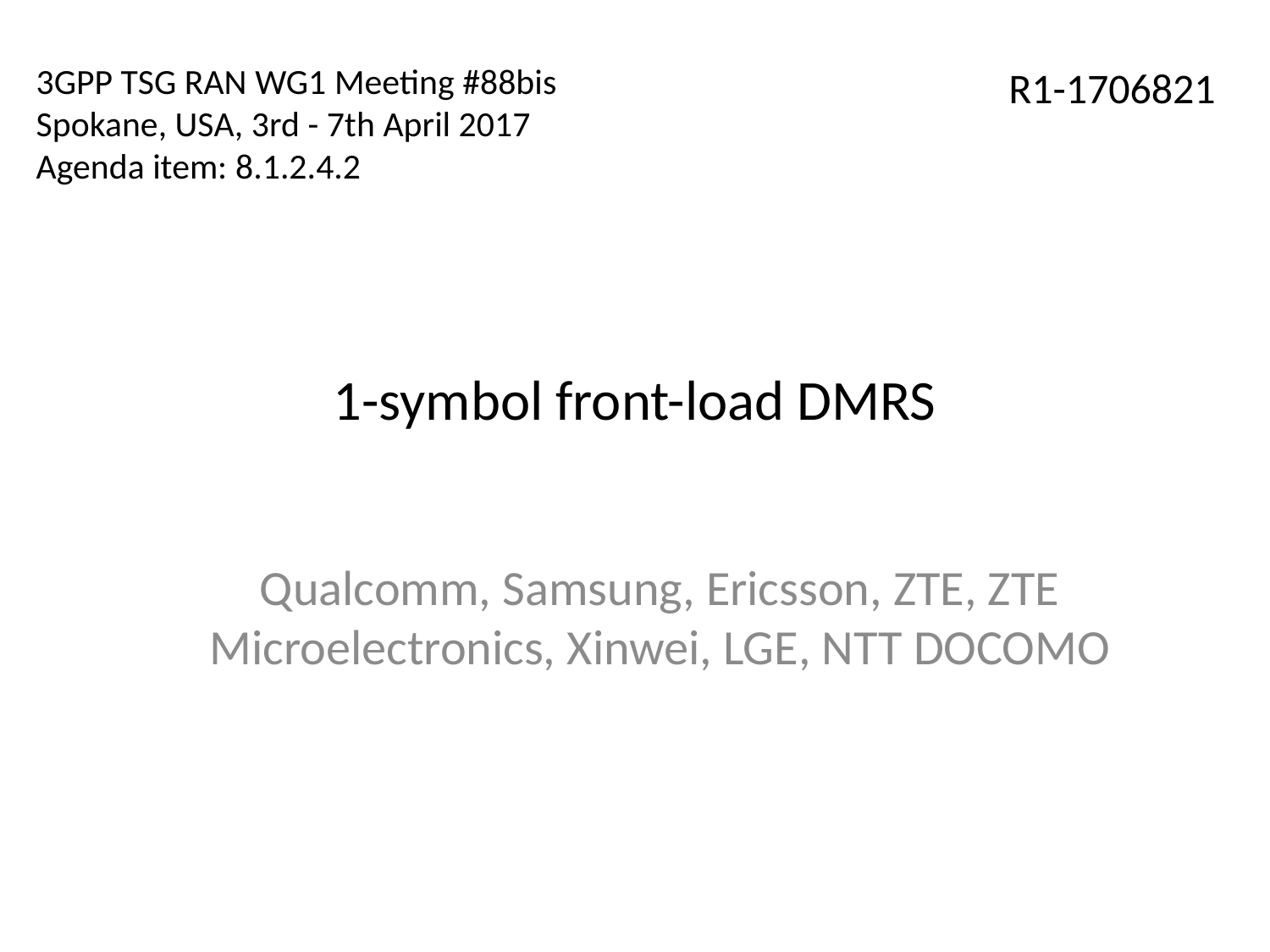

3GPP TSG RAN WG1 Meeting #88bis
Spokane, USA, 3rd - 7th April 2017
Agenda item: 8.1.2.4.2
R1-1706821
# 1-symbol front-load DMRS
Qualcomm, Samsung, Ericsson, ZTE, ZTE Microelectronics, Xinwei, LGE, NTT DOCOMO